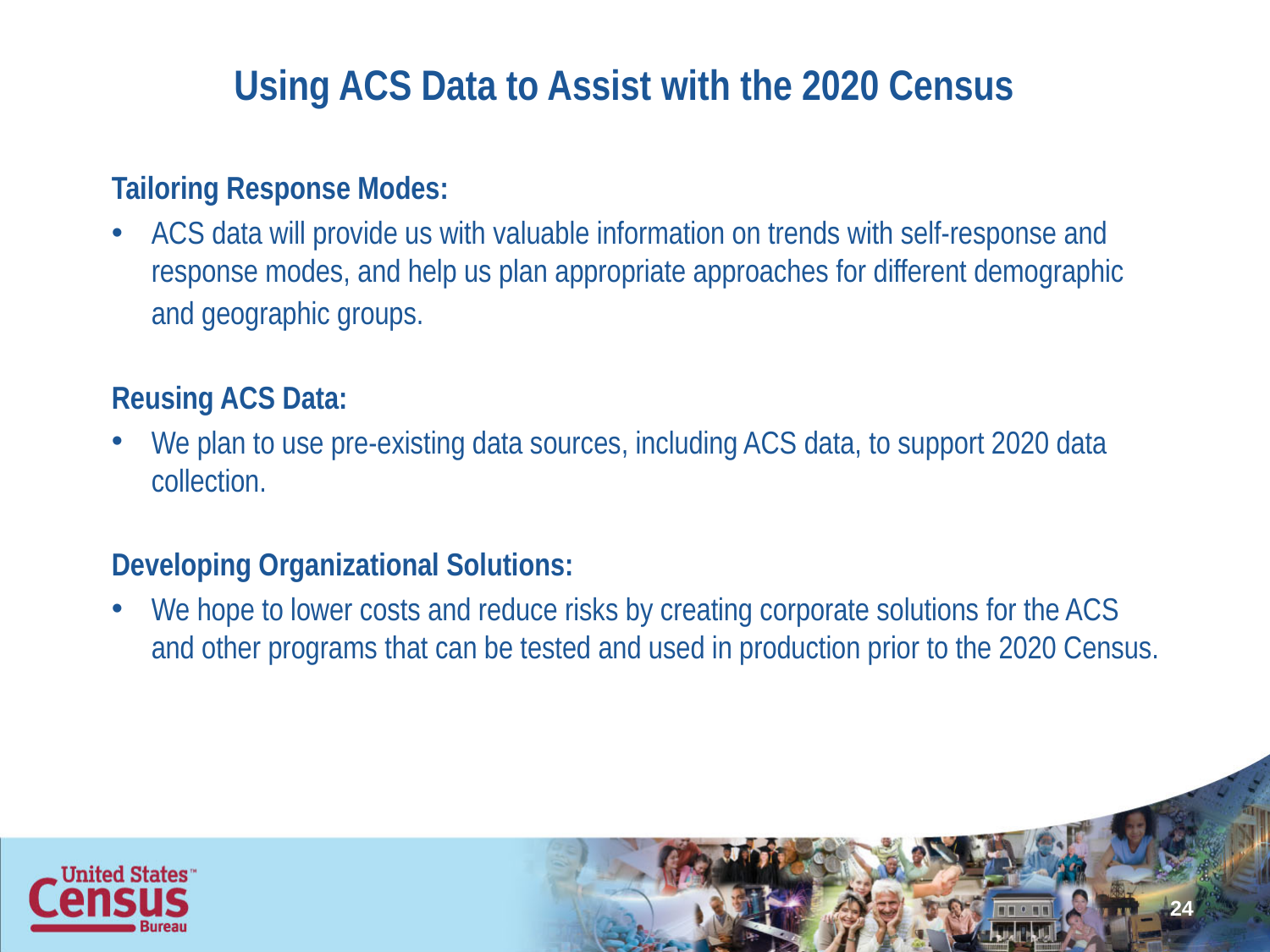

# Using ACS Data to Assist with the 2020 Census
Tailoring Response Modes:
ACS data will provide us with valuable information on trends with self-response and response modes, and help us plan appropriate approaches for different demographic and geographic groups.

Reusing ACS Data:
We plan to use pre-existing data sources, including ACS data, to support 2020 data collection.

Developing Organizational Solutions:
We hope to lower costs and reduce risks by creating corporate solutions for the ACS and other programs that can be tested and used in production prior to the 2020 Census.

24